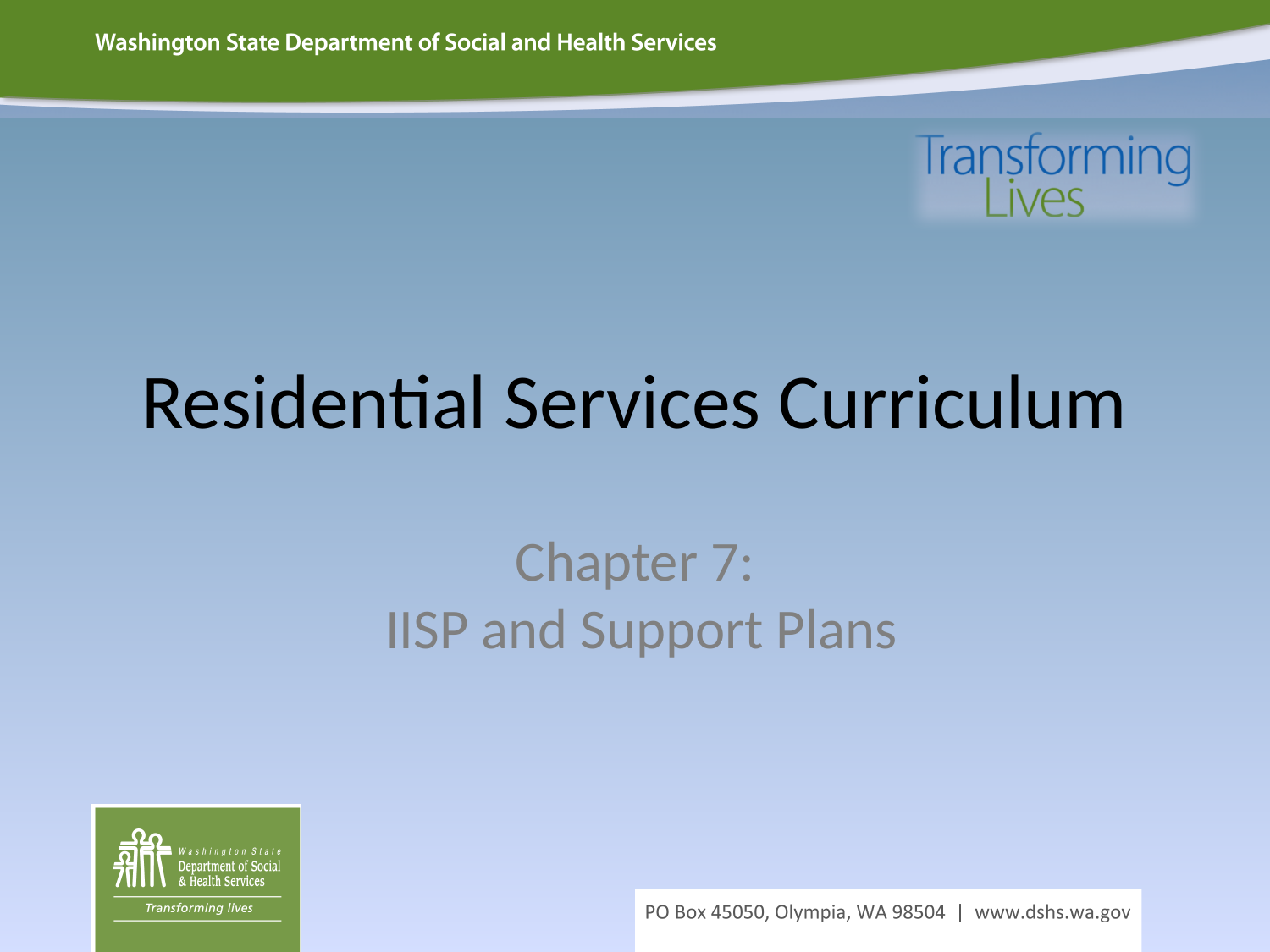

# Residential Services Curriculum
Chapter 7:
 IISP and Support Plans